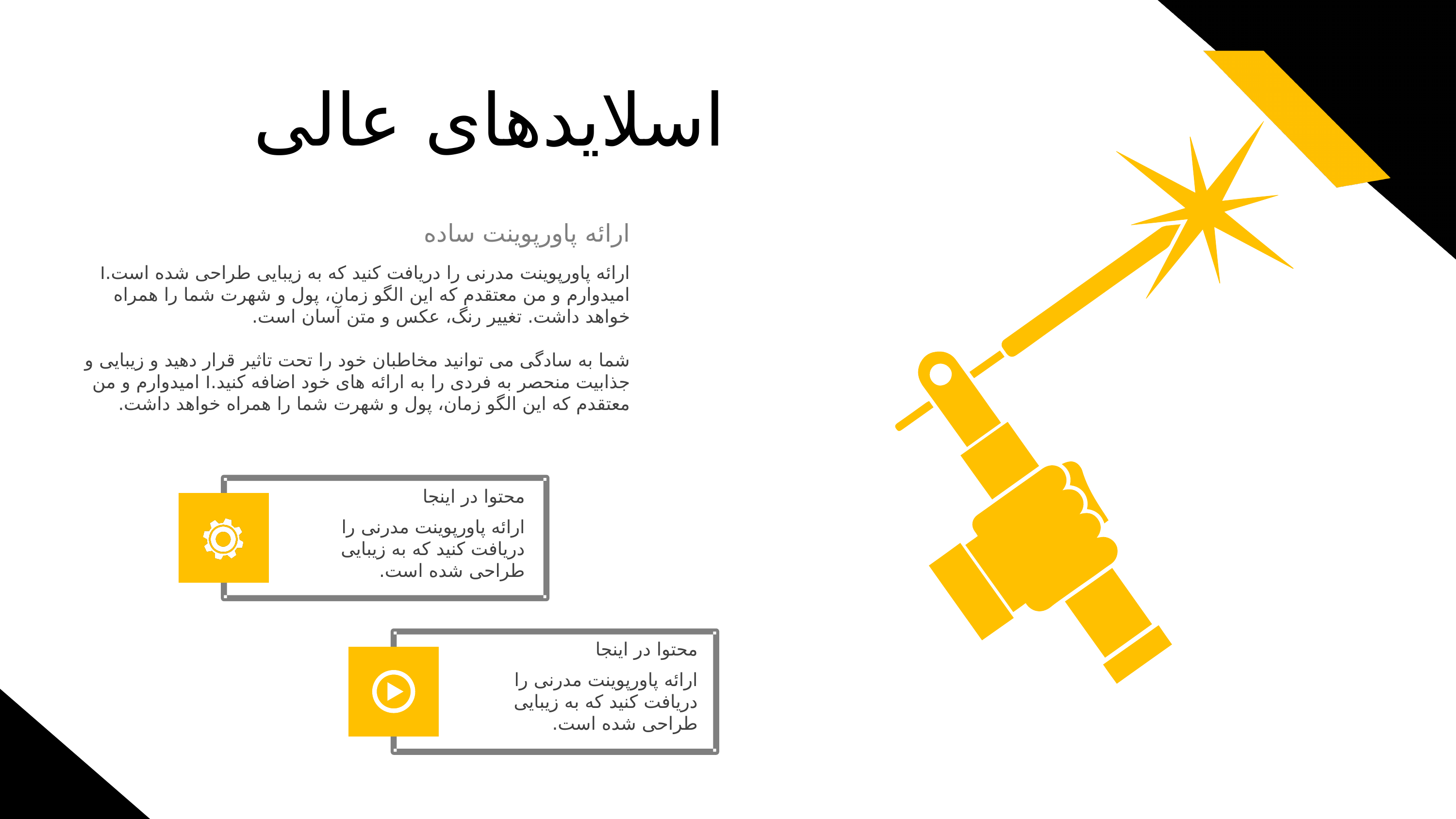

اسلایدهای عالی

ارائه پاورپوینت ساده

ارائه پاورپوینت مدرنی را دریافت کنید که به زیبایی طراحی شده است.I امیدوارم و من معتقدم که این الگو زمان، پول و شهرت شما را همراه خواهد داشت. تغییر رنگ، عکس و متن آسان است.

شما به سادگی می توانید مخاطبان خود را تحت تاثیر قرار دهید و زیبایی و جذابیت منحصر به فردی را به ارائه های خود اضافه کنید.I امیدوارم و من معتقدم که این الگو زمان، پول و شهرت شما را همراه خواهد داشت.

محتوا در اینجا

ارائه پاورپوینت مدرنی را دریافت کنید که به زیبایی طراحی شده است.

محتوا در اینجا

ارائه پاورپوینت مدرنی را دریافت کنید که به زیبایی طراحی شده است.